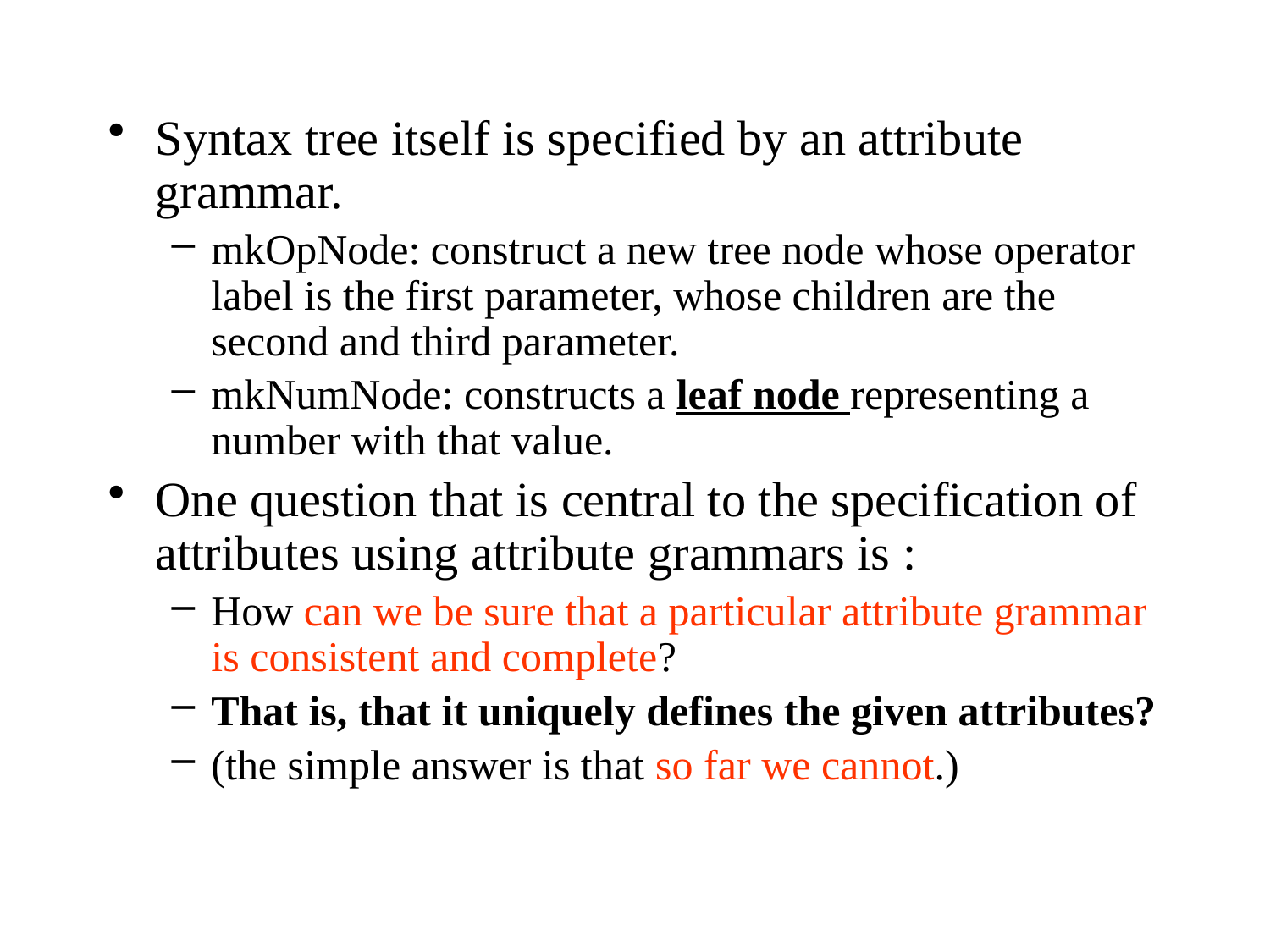

Syntax tree itself is specified by an attribute grammar.
mkOpNode: construct a new tree node whose operator label is the first parameter, whose children are the second and third parameter.
mkNumNode: constructs a leaf node representing a number with that value.
One question that is central to the specification of attributes using attribute grammars is :
How can we be sure that a particular attribute grammar is consistent and complete?
That is, that it uniquely defines the given attributes?
(the simple answer is that so far we cannot.)